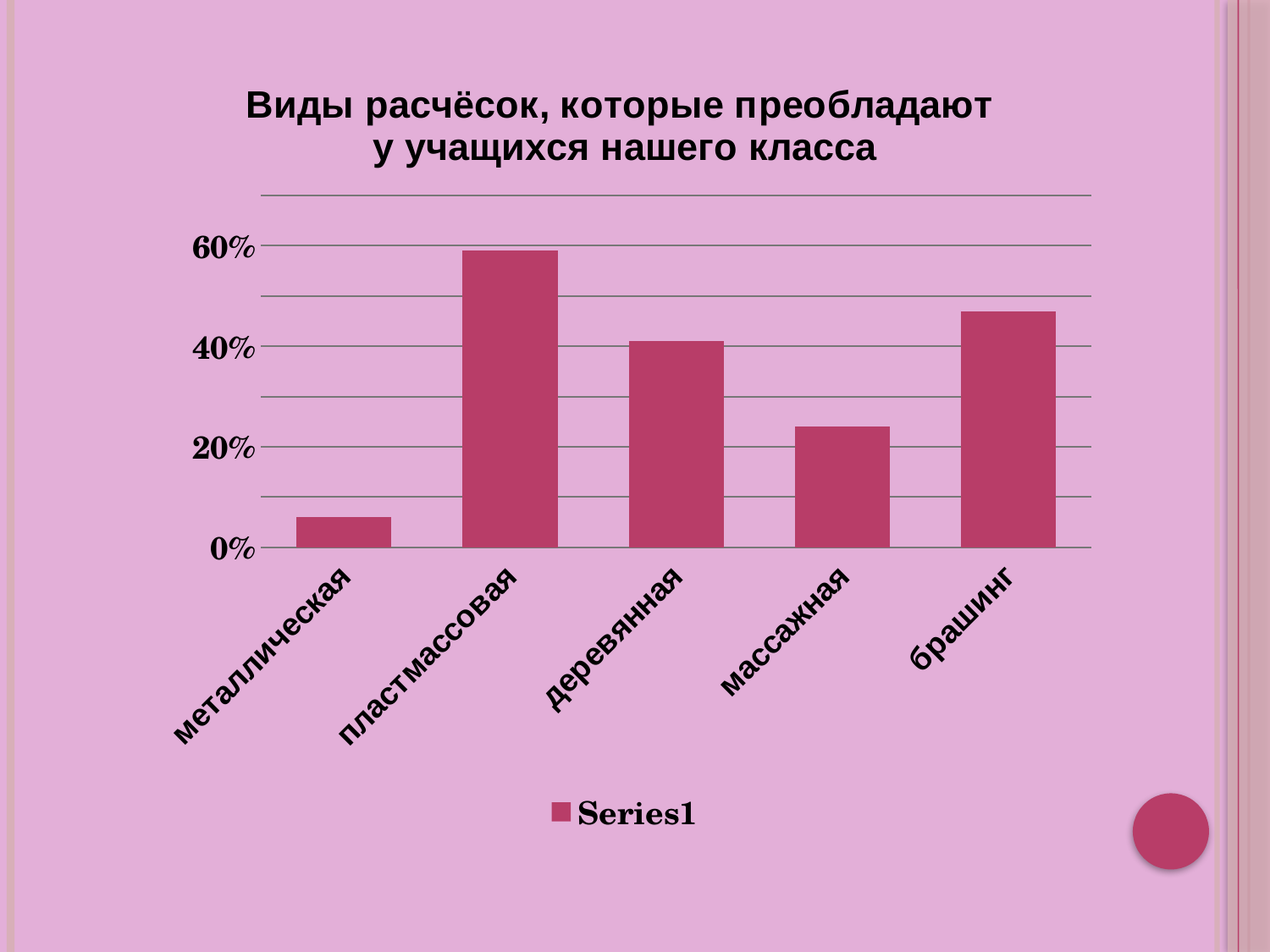

### Chart: Виды расчёсок, которые преобладают  у учащихся нашего класса

| Category |  |
|---|---|
| металлическая | 0.06000000000000013 |
| пластмассовая | 0.5900000000000006 |
| деревянная | 0.4100000000000003 |
| массажная | 0.2400000000000002 |
| брашинг | 0.4700000000000001 |